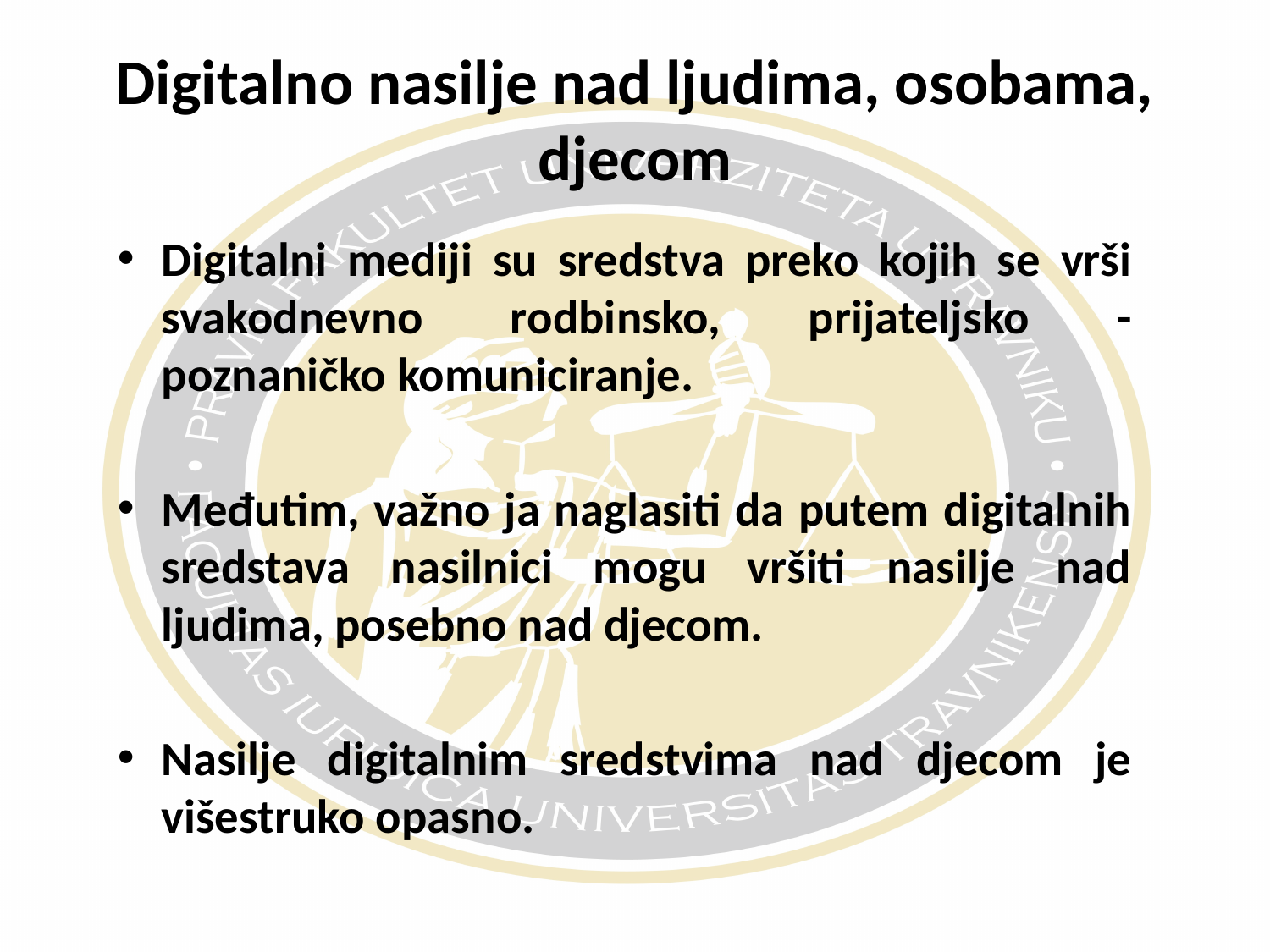

# Digitalno nasilje nad ljudima, osobama, djecom
Digitalni mediji su sredstva preko kojih se vrši svakodnevno rodbinsko, prijateljsko - poznaničko komuniciranje.

Međutim, važno ja naglasiti da putem digitalnih sredstava nasilnici mogu vršiti nasilje nad ljudima, posebno nad djecom.

Nasilje digitalnim sredstvima nad djecom je višestruko opasno.